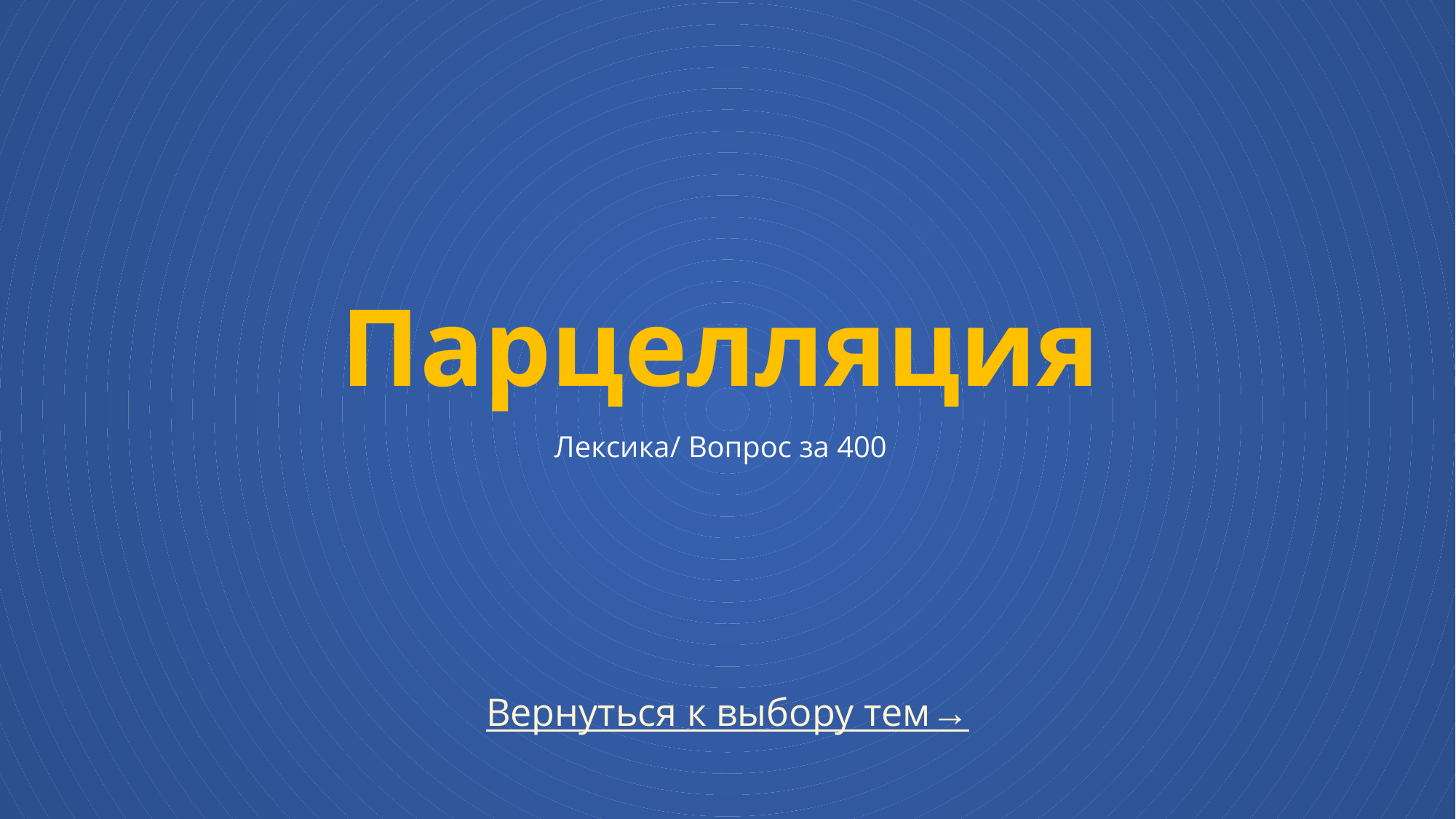

# Парцелляция Лексика/ Вопрос за 400
Вернуться к выбору тем→